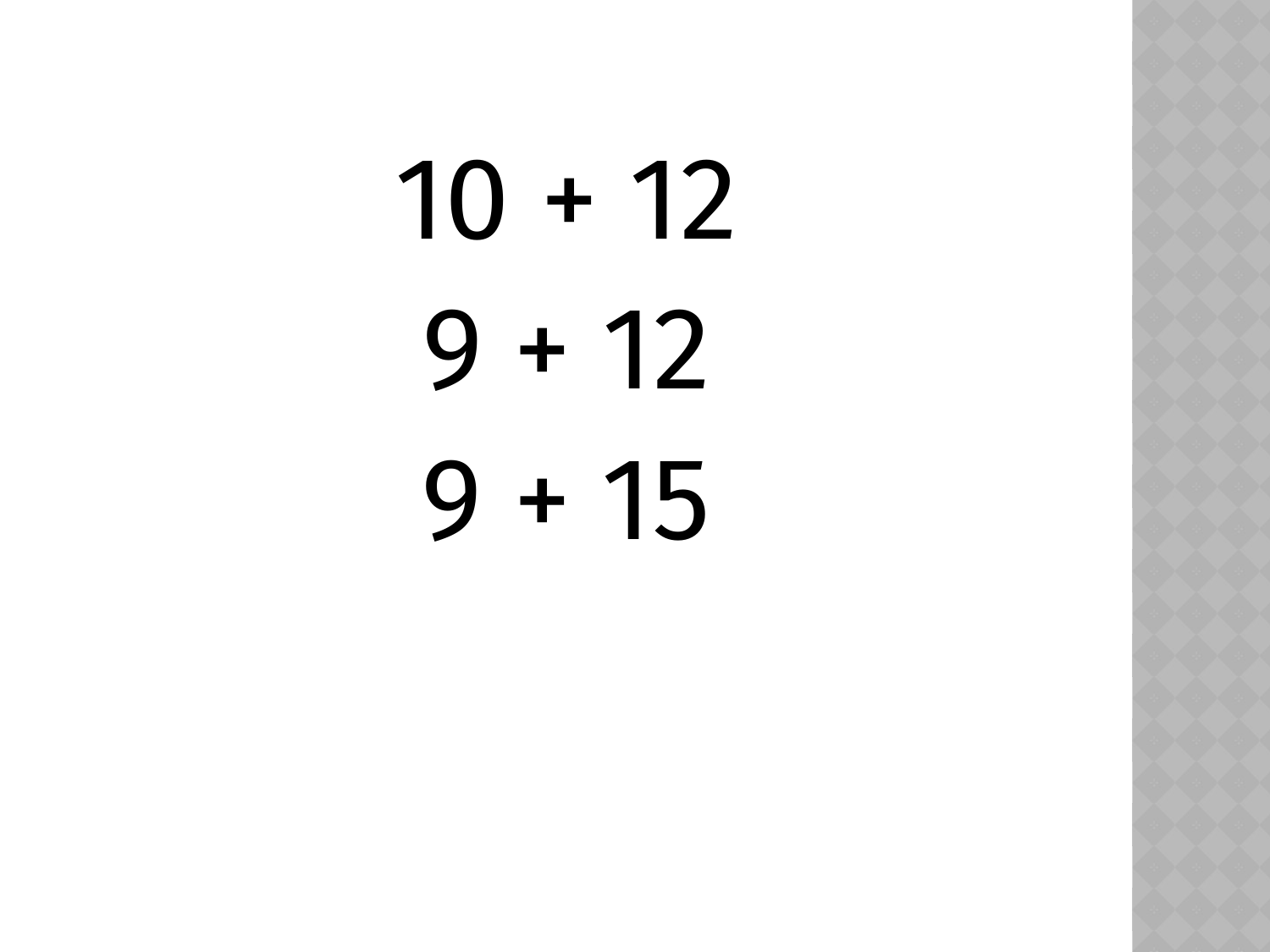

10 + 12
9 + 12
9 + 15